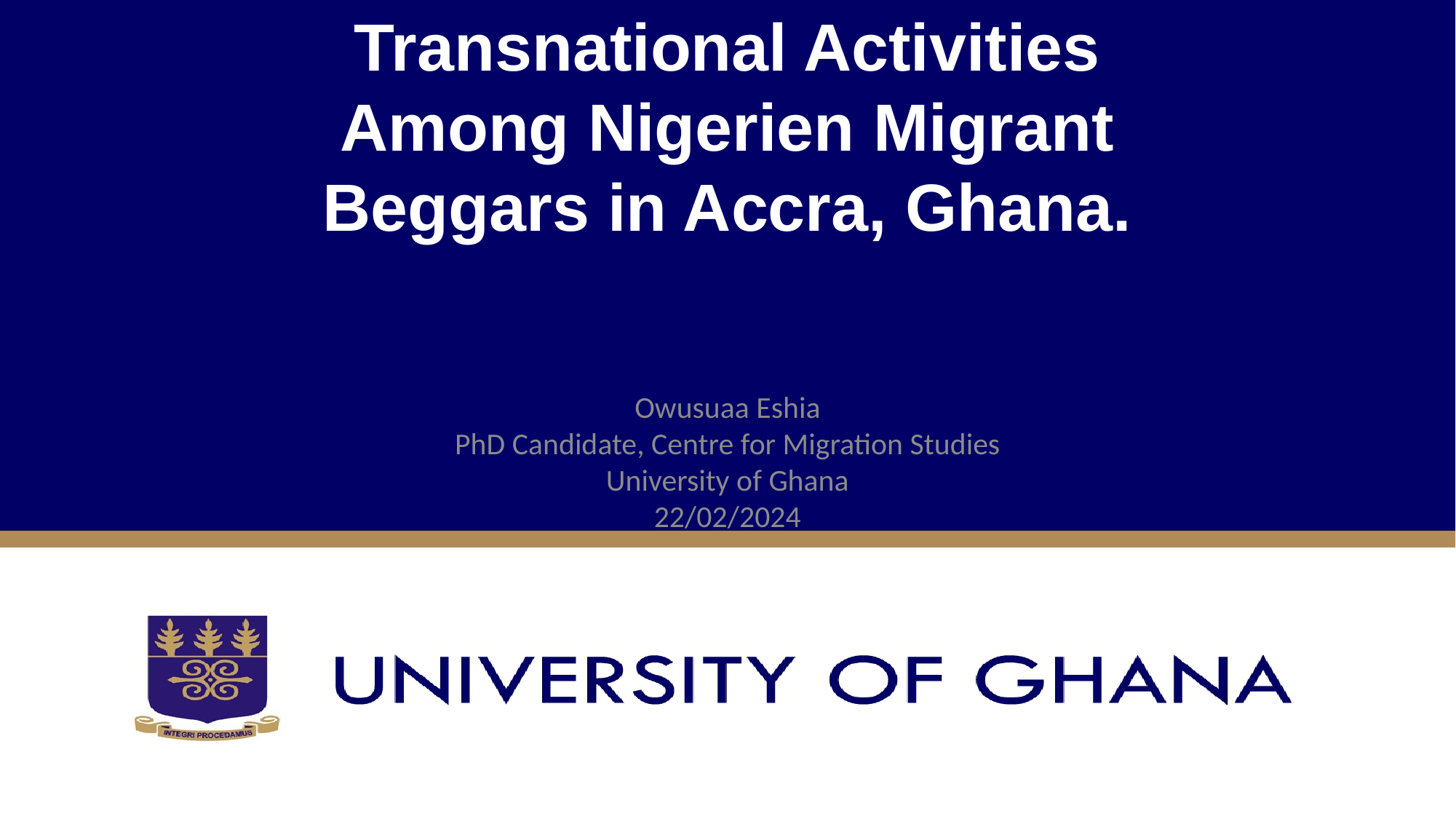

# Transnational Activities Among Nigerien Migrant Beggars in Accra, Ghana.
Owusuaa Eshia
PhD Candidate, Centre for Migration Studies
University of Ghana
22/02/2024